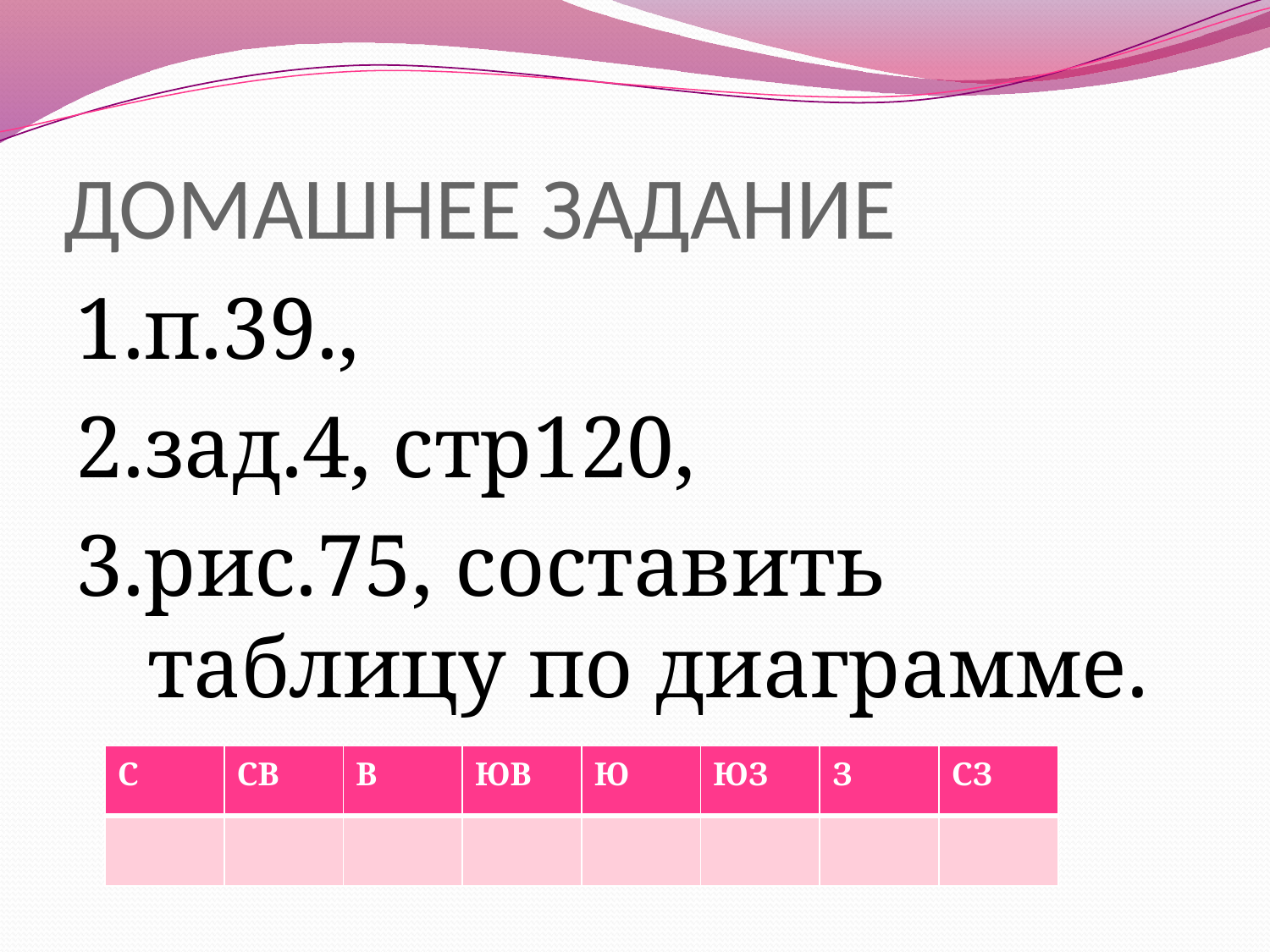

# ДОМАШНЕЕ ЗАДАНИЕ
1.п.39.,
2.зад.4, стр120,
3.рис.75, составить таблицу по диаграмме.
| С | СВ | В | ЮВ | Ю | ЮЗ | З | СЗ |
| --- | --- | --- | --- | --- | --- | --- | --- |
|  |  |  |  |  |  |  |  |